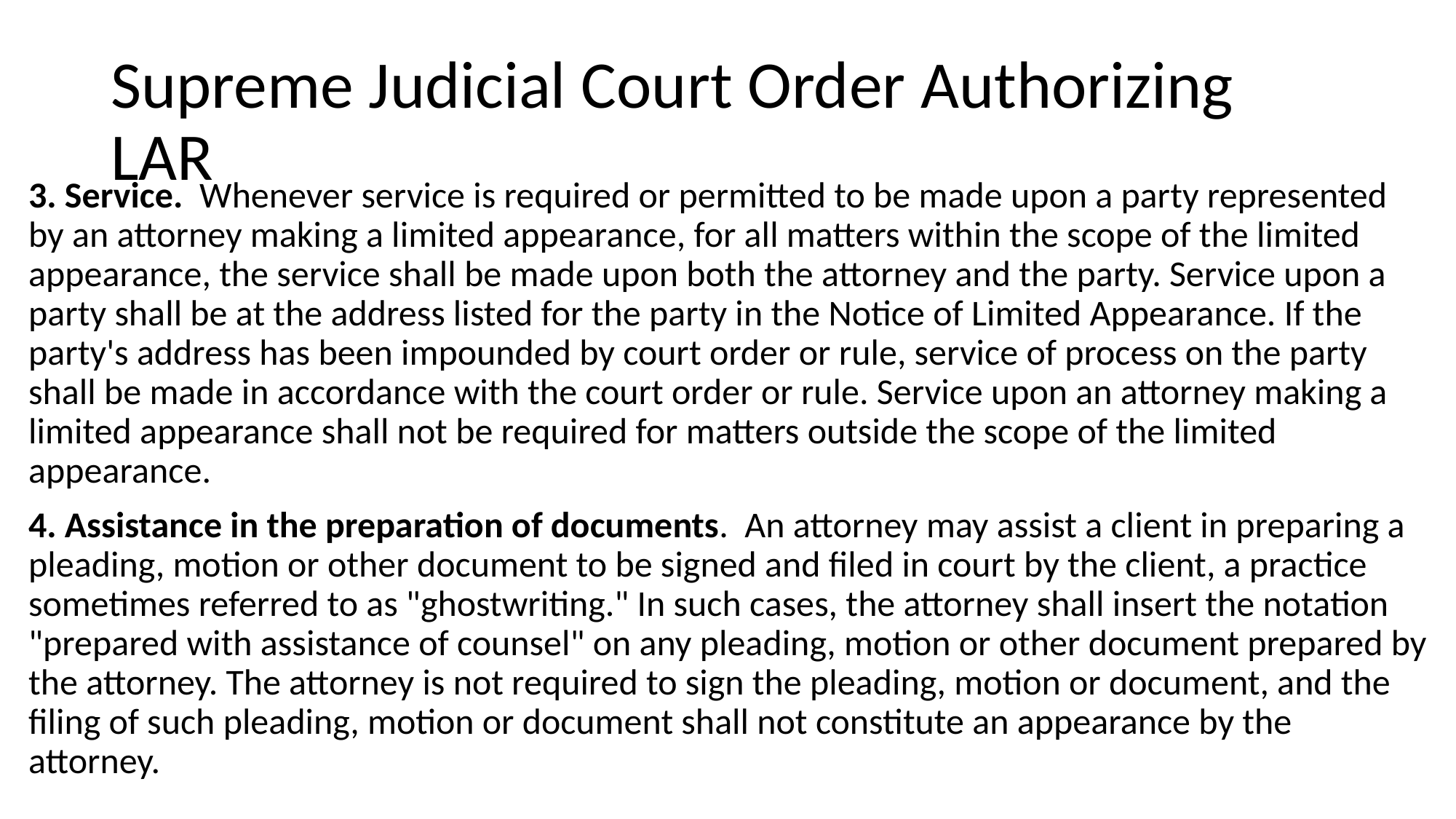

# Supreme Judicial Court Order Authorizing LAR
3. Service.  Whenever service is required or permitted to be made upon a party represented by an attorney making a limited appearance, for all matters within the scope of the limited appearance, the service shall be made upon both the attorney and the party. Service upon a party shall be at the address listed for the party in the Notice of Limited Appearance. If the party's address has been impounded by court order or rule, service of process on the party shall be made in accordance with the court order or rule. Service upon an attorney making a limited appearance shall not be required for matters outside the scope of the limited appearance.
4. Assistance in the preparation of documents.  An attorney may assist a client in preparing a pleading, motion or other document to be signed and filed in court by the client, a practice sometimes referred to as "ghostwriting." In such cases, the attorney shall insert the notation "prepared with assistance of counsel" on any pleading, motion or other document prepared by the attorney. The attorney is not required to sign the pleading, motion or document, and the filing of such pleading, motion or document shall not constitute an appearance by the attorney.